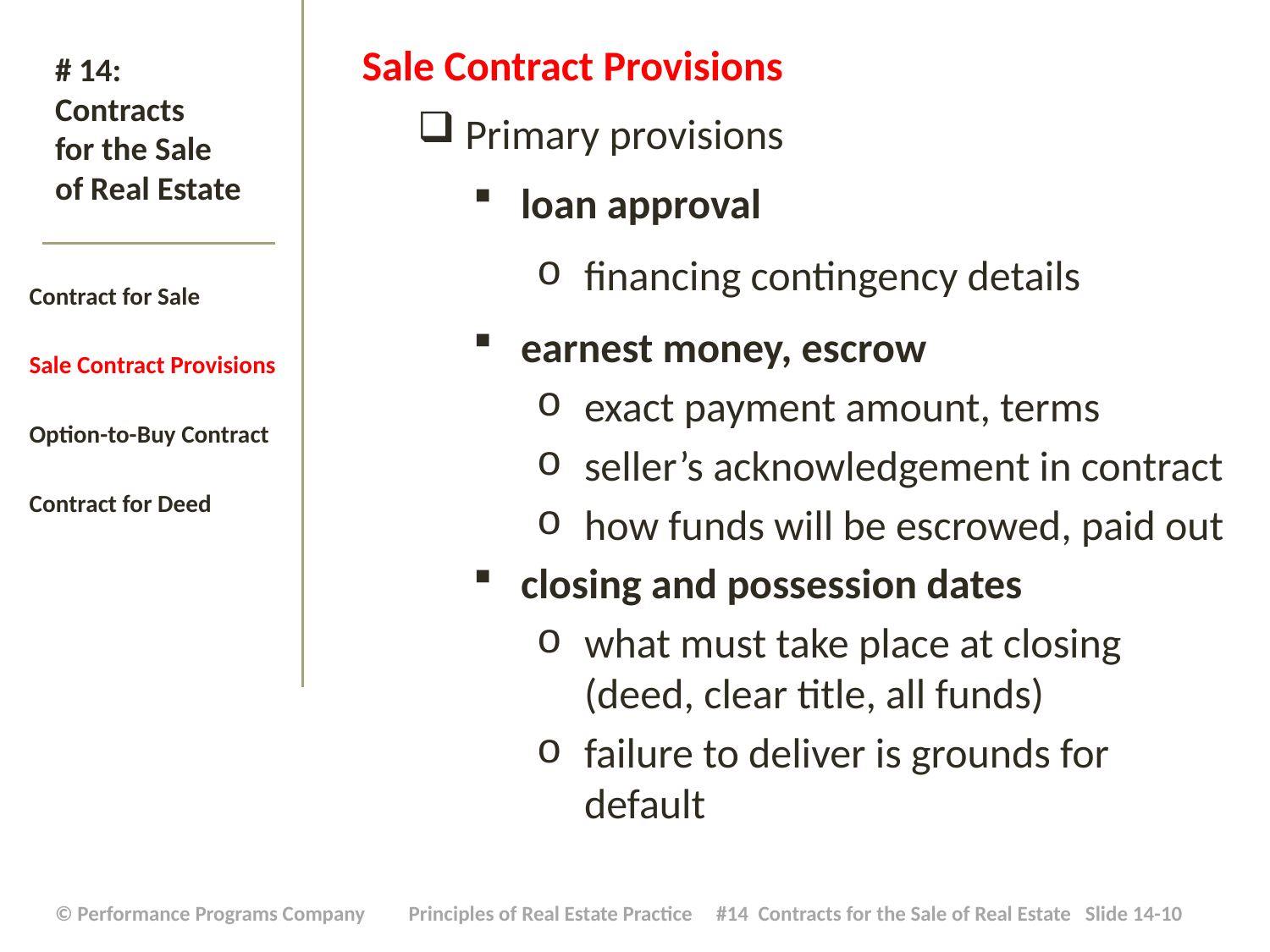

Sale Contract Provisions

Primary provisions

loan approval
financing contingency details
earnest money, escrow
exact payment amount, terms
seller’s acknowledgement in contract
how funds will be escrowed, paid out
closing and possession dates
what must take place at closing (deed, clear title, all funds)
failure to deliver is grounds for default

# # 14: Contracts for the Sale of Real Estate

Contract for Sale

Sale Contract Provisions

Option-to-Buy Contract

Contract for Deed

| © Performance Programs Company Principles of Real Estate Practice #14 Contracts for the Sale of Real Estate Slide 14-10 |
| --- |